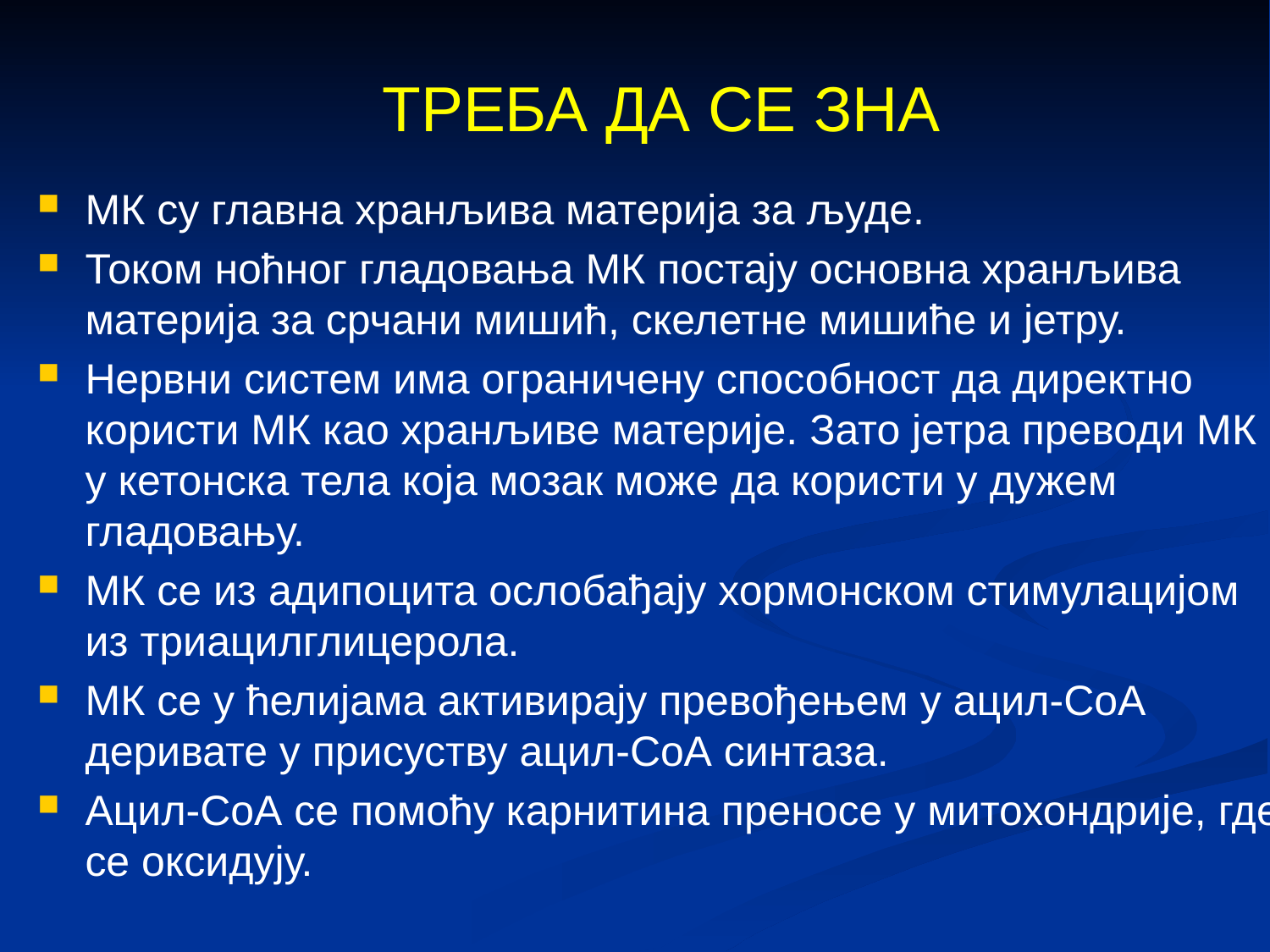

# ТРЕБА ДА СЕ ЗНА
МК су главна хранљива материја за људе.
Током ноћног гладовања МК постају основна хранљива материја за срчани мишић, скелетне мишиће и јетру.
Нервни систем има ограничену способност да директно користи МК као хранљиве материје. Зато јетра преводи МК у кетонска тела која мозак може да користи у дужем гладовању.
МК се из адипоцита ослобађају хормонском стимулацијом из триацилглицерола.
МК се у ћелијама активирају превођењем у ацил-СоА деривате у присуству ацил-СоА синтаза.
Ацил-СоА се помоћу карнитина преносе у митохондрије, где се оксидују.